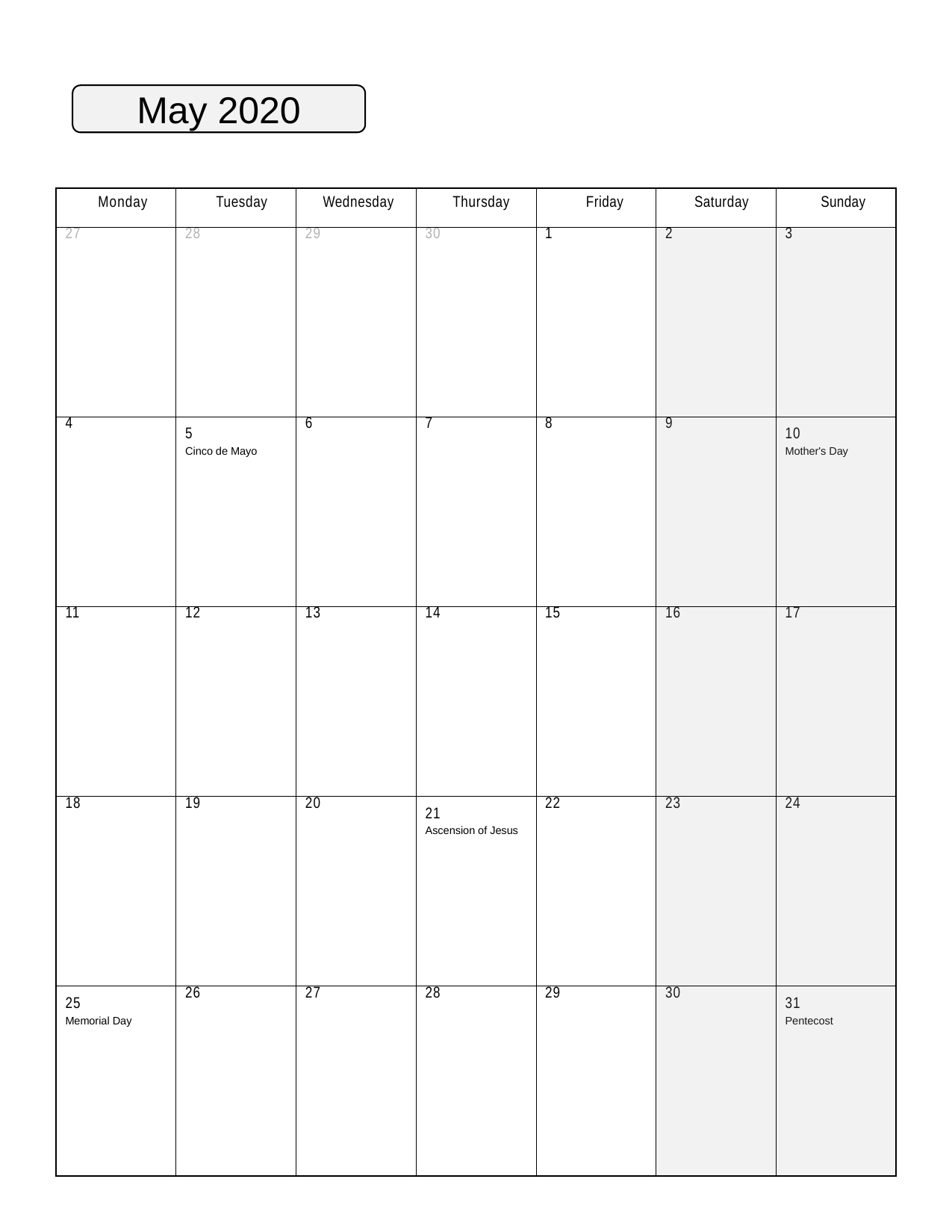

May 2020
| Monday | Tuesday | Wednesday | Thursday | Friday | Saturday | Sunday |
| --- | --- | --- | --- | --- | --- | --- |
| 27 | 28 | 29 | 30 | 1 | 2 | 3 |
| 4 | 5 Cinco de Mayo | 6 | 7 | 8 | 9 | 10 Mother's Day |
| 11 | 12 | 13 | 14 | 15 | 16 | 17 |
| 18 | 19 | 20 | 21 Ascension of Jesus | 22 | 23 | 24 |
| 25 Memorial Day | 26 | 27 | 28 | 29 | 30 | 31 Pentecost |